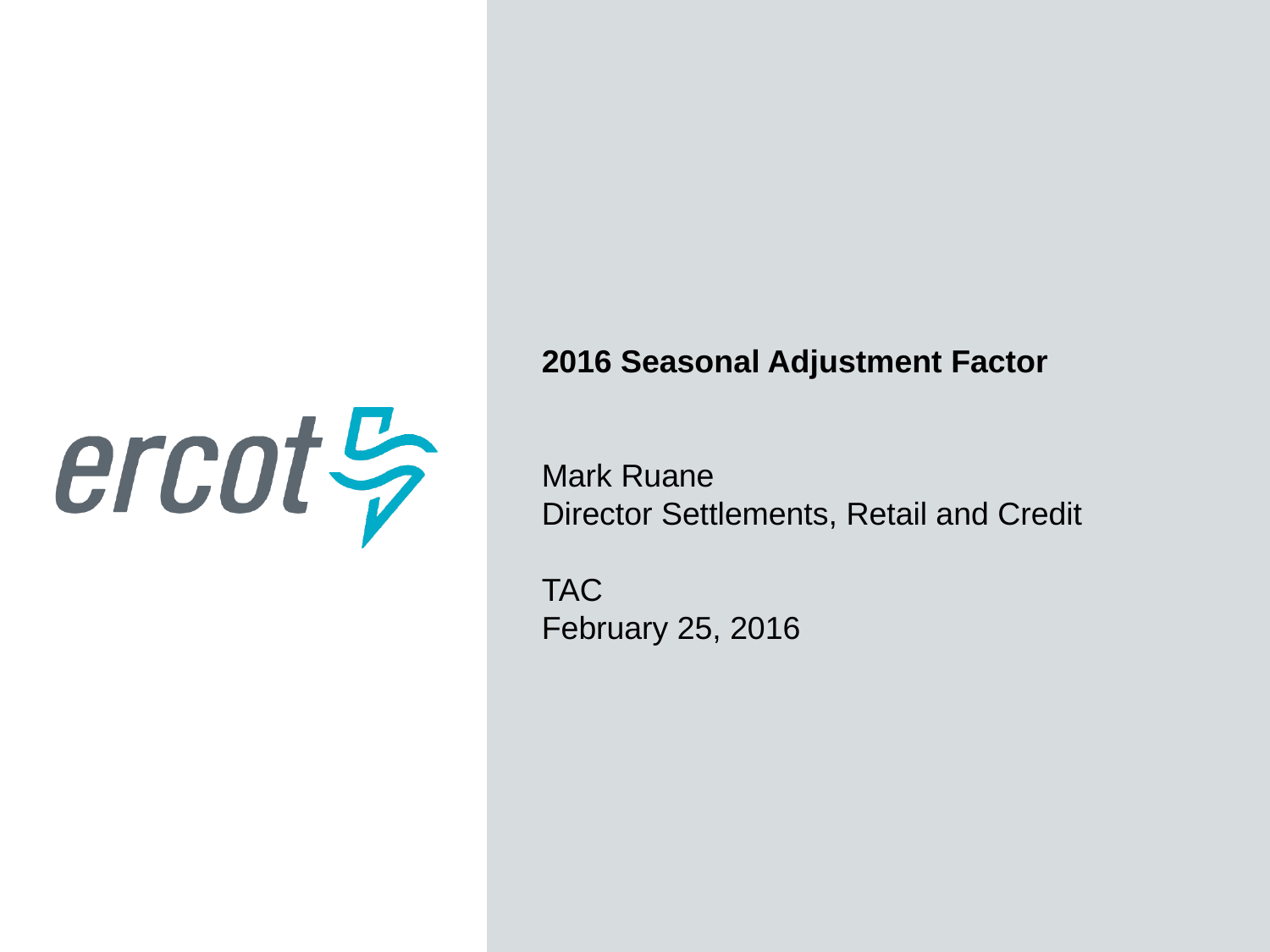

2016 Seasonal Adjustment Factor

Mark Ruane
Director Settlements, Retail and Credit

TAC
February 25, 2016